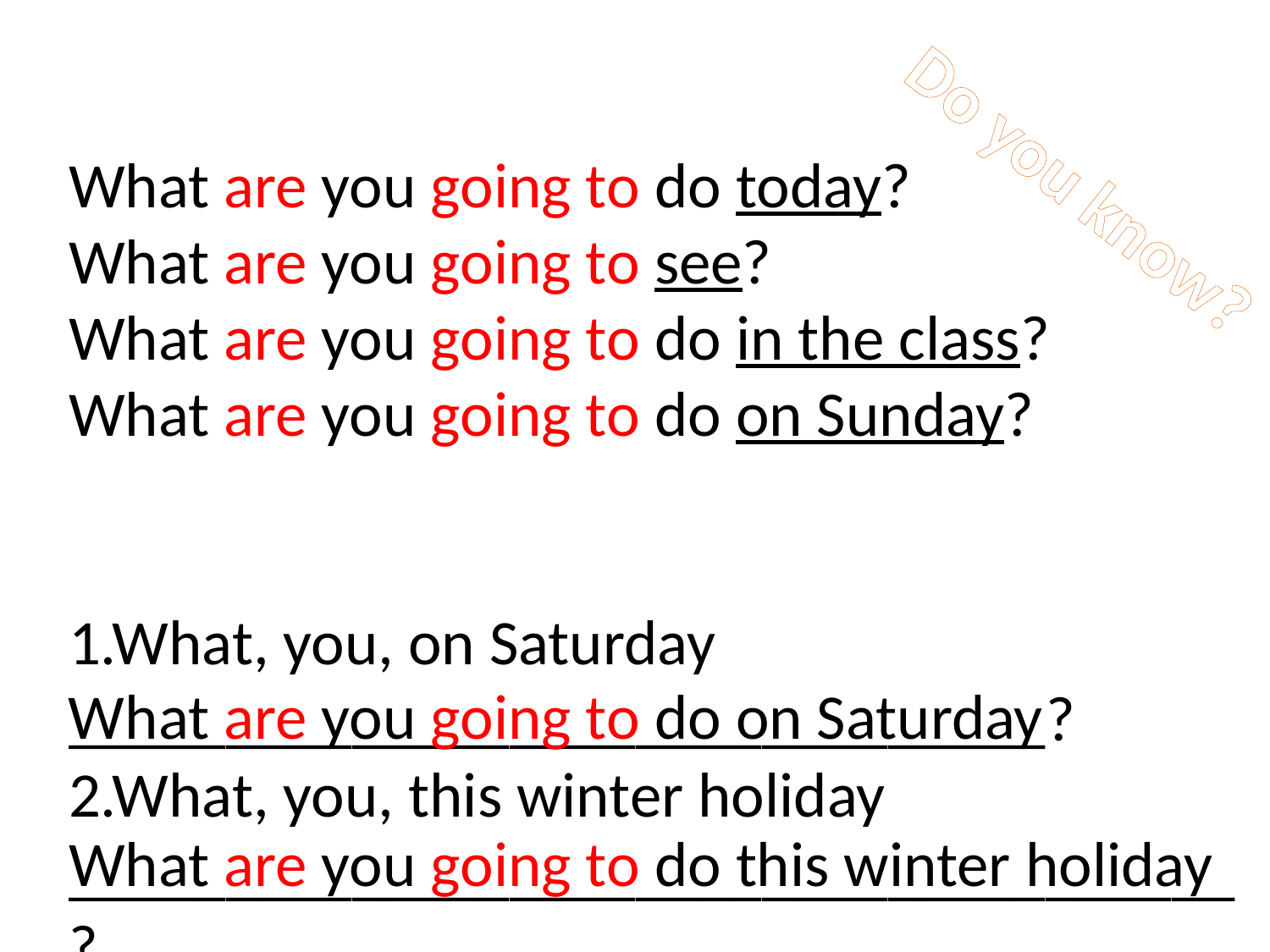

What are you going to do today?
What are you going to see?
What are you going to do in the class?
What are you going to do on Sunday?

1.What, you, on Saturday
_______________________________?
2.What, you, this winter holiday
_____________________________________?
Do you know?
What are you going to do on Saturday
What are you going to do this winter holiday